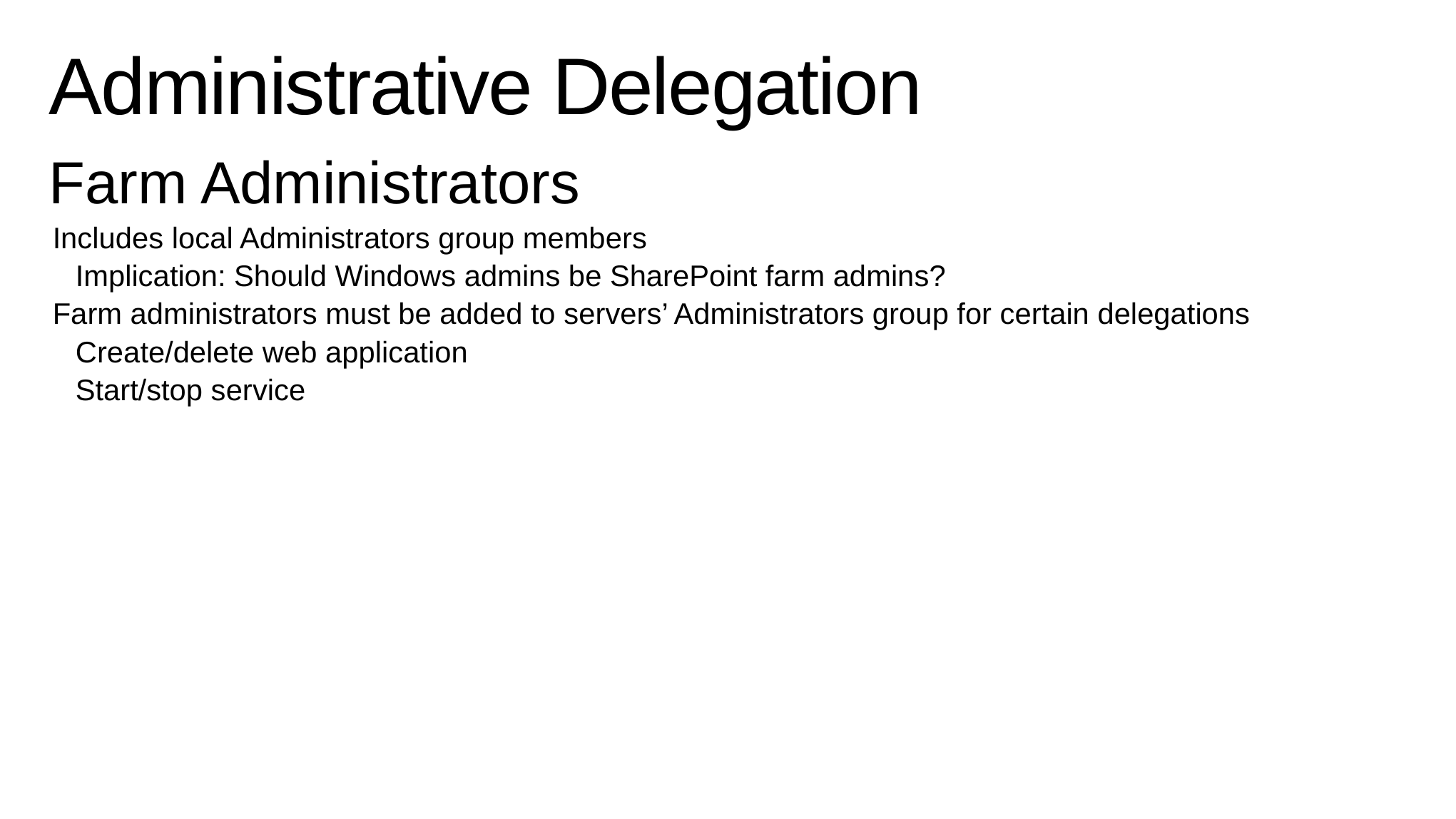

# Administrative Delegation
Farm Administrators
Includes local Administrators group members
Implication: Should Windows admins be SharePoint farm admins?
Farm administrators must be added to servers’ Administrators group for certain delegations
Create/delete web application
Start/stop service